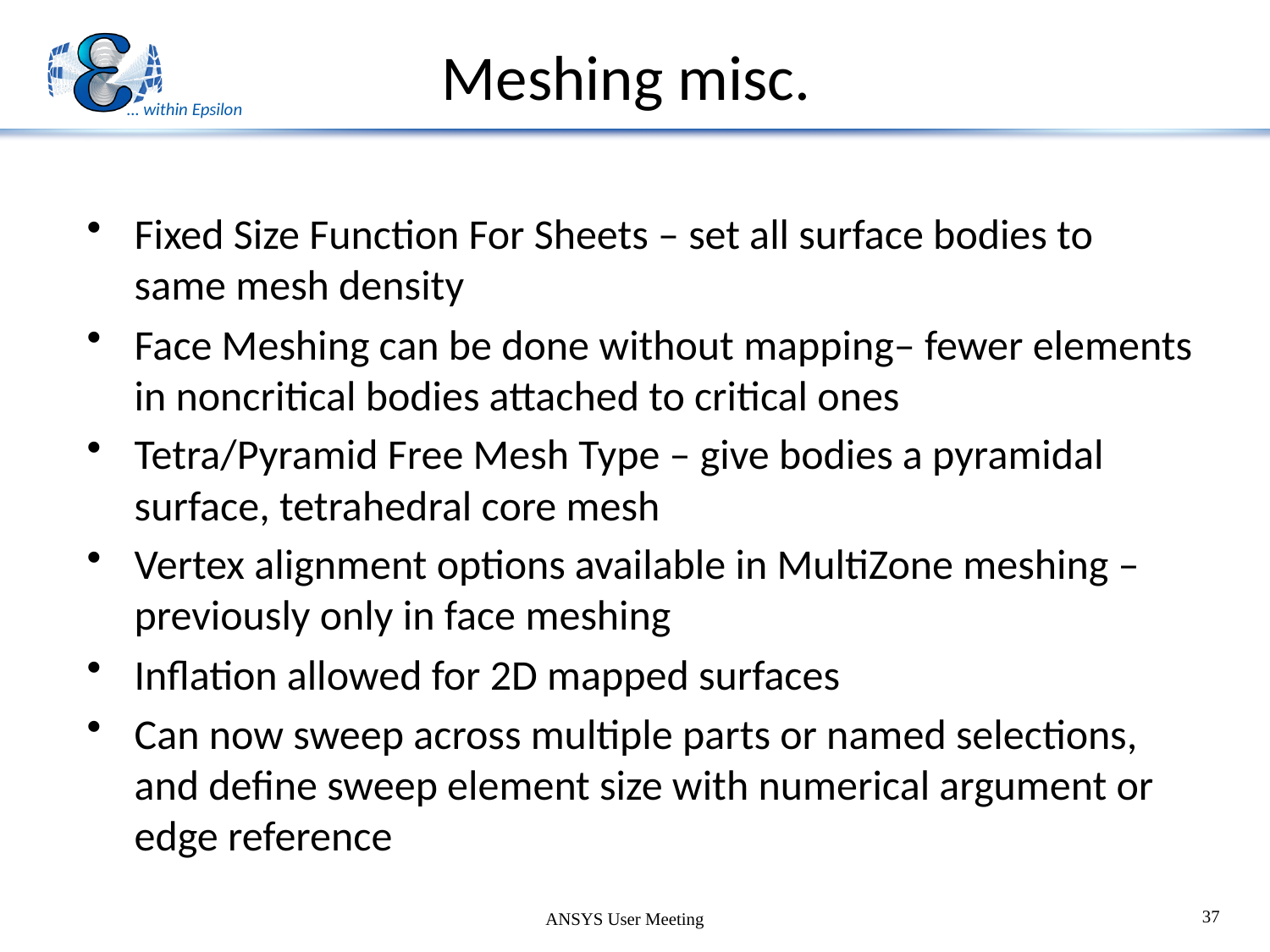

# Meshing misc.

Fixed Size Function For Sheets – set all surface bodies to same mesh density
Face Meshing can be done without mapping– fewer elements in noncritical bodies attached to critical ones
Tetra/Pyramid Free Mesh Type – give bodies a pyramidal surface, tetrahedral core mesh
Vertex alignment options available in MultiZone meshing – previously only in face meshing
Inflation allowed for 2D mapped surfaces
Can now sweep across multiple parts or named selections, and define sweep element size with numerical argument or edge reference